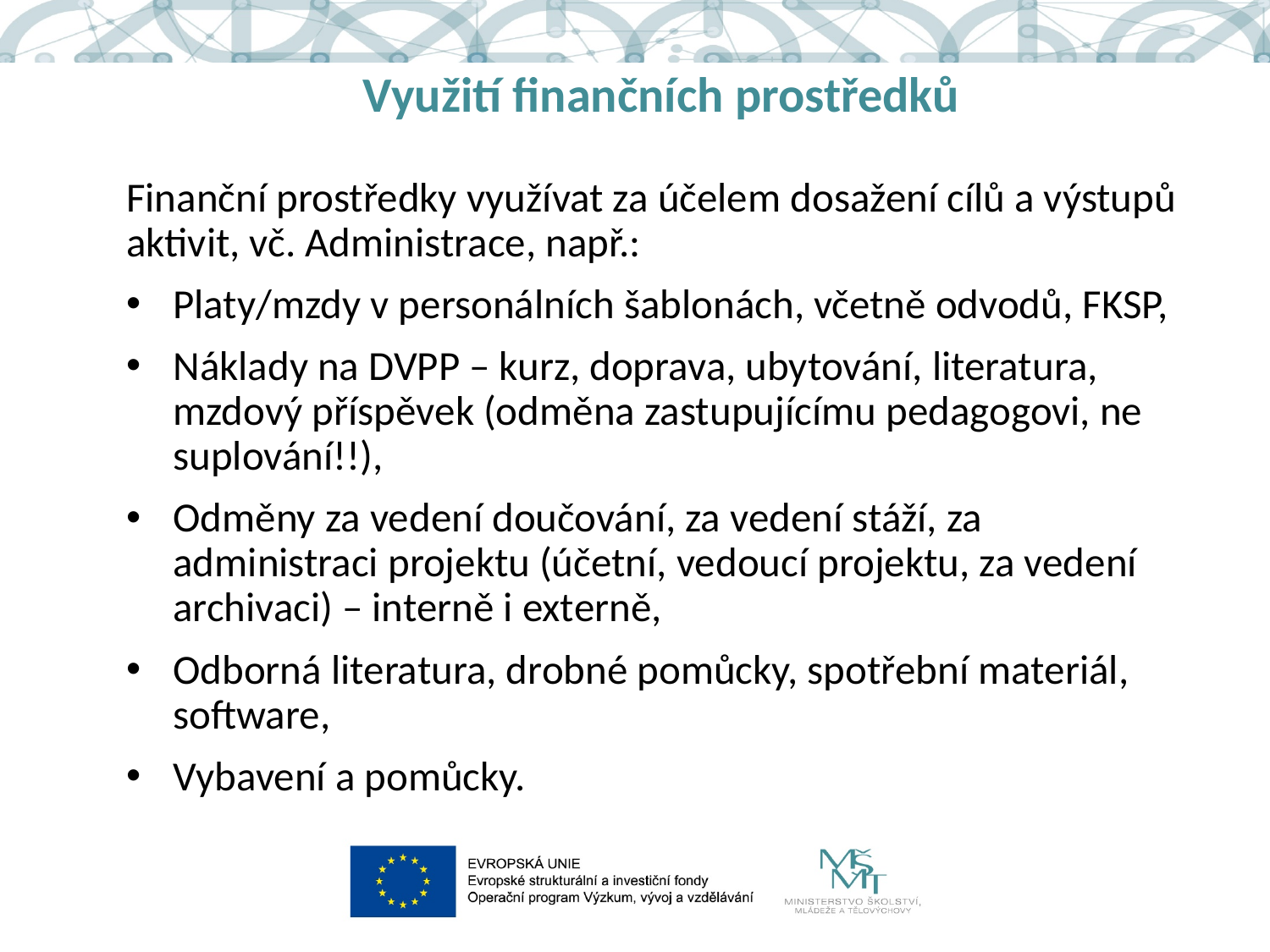

# Využití finančních prostředků
Finanční prostředky využívat za účelem dosažení cílů a výstupů aktivit, vč. Administrace, např.:
Platy/mzdy v personálních šablonách, včetně odvodů, FKSP,
Náklady na DVPP – kurz, doprava, ubytování, literatura, mzdový příspěvek (odměna zastupujícímu pedagogovi, ne suplování!!),
Odměny za vedení doučování, za vedení stáží, za administraci projektu (účetní, vedoucí projektu, za vedení archivaci) – interně i externě,
Odborná literatura, drobné pomůcky, spotřební materiál, software,
Vybavení a pomůcky.